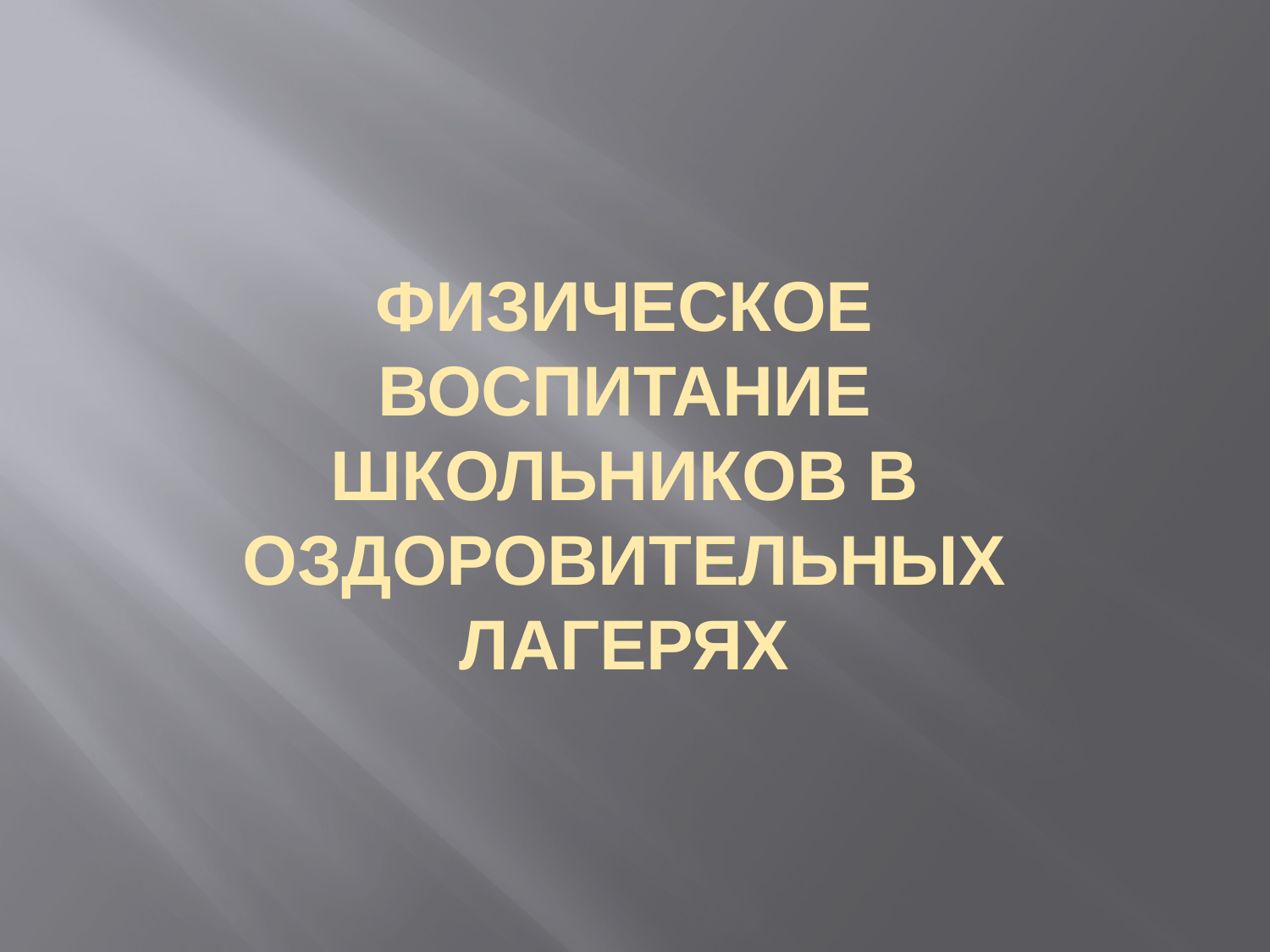

# Физическое воспитание школьников в ОЗДОРОВИТЕЛЬНЫХ лагерях